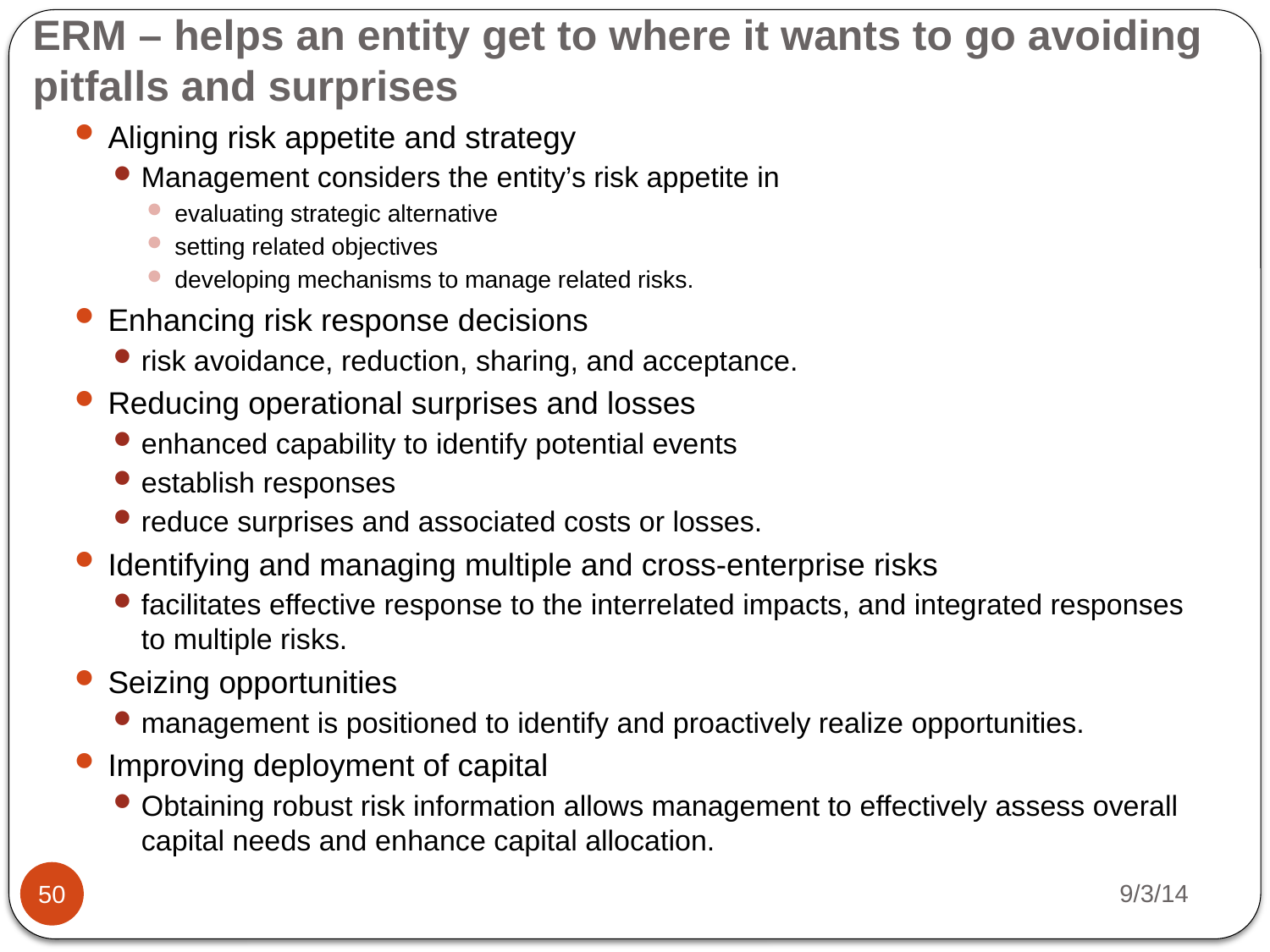

# ERM – helps an entity get to where it wants to go avoiding pitfalls and surprises
Aligning risk appetite and strategy
Management considers the entity’s risk appetite in
evaluating strategic alternative
setting related objectives
developing mechanisms to manage related risks.
Enhancing risk response decisions
risk avoidance, reduction, sharing, and acceptance.
Reducing operational surprises and losses
enhanced capability to identify potential events
establish responses
reduce surprises and associated costs or losses.
Identifying and managing multiple and cross-enterprise risks
facilitates effective response to the interrelated impacts, and integrated responses to multiple risks.
Seizing opportunities
management is positioned to identify and proactively realize opportunities.
Improving deployment of capital
Obtaining robust risk information allows management to effectively assess overall capital needs and enhance capital allocation.

9/3/14
50